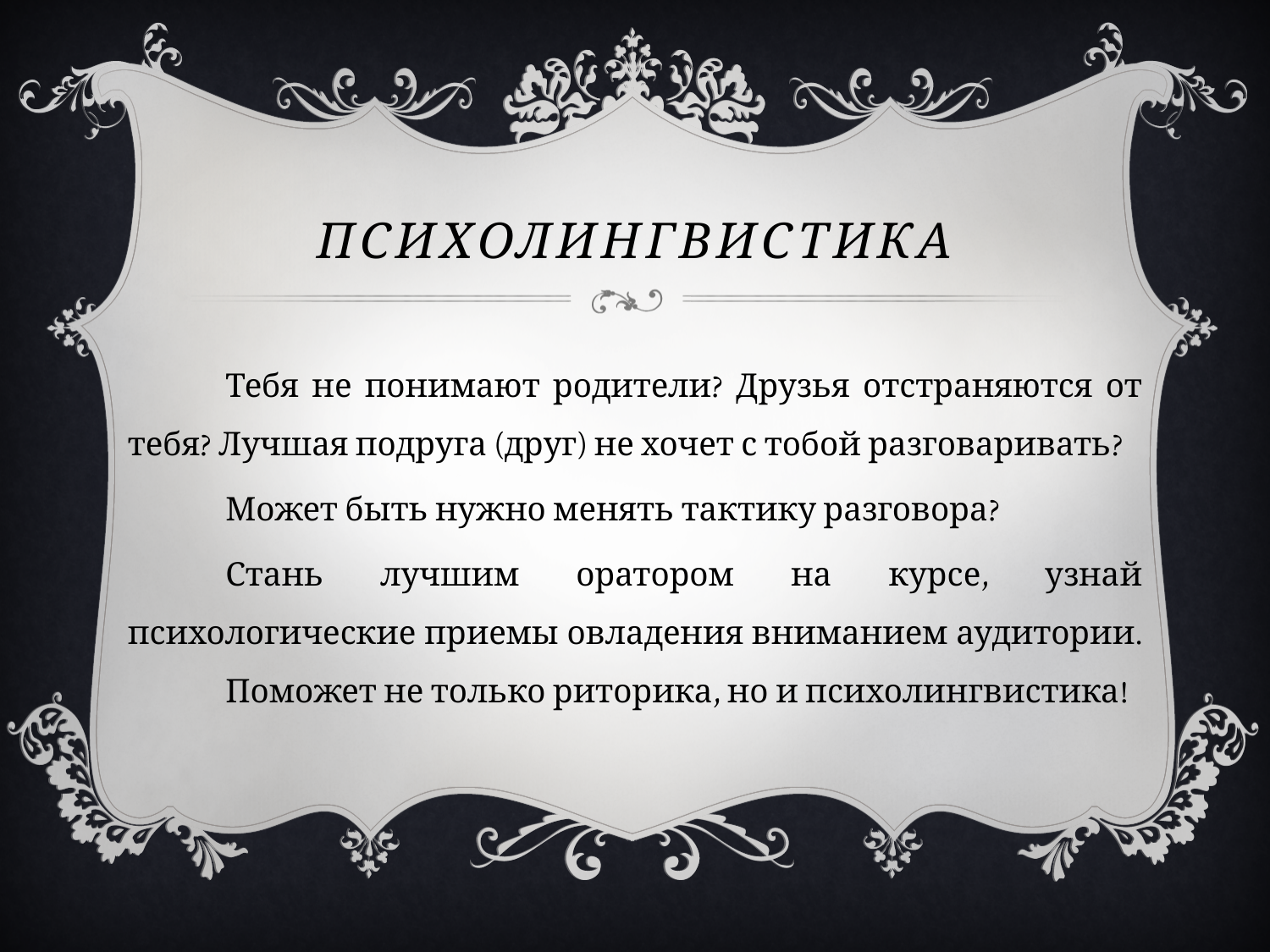

# психолингвистика
	Тебя не понимают родители? Друзья отстраняются от тебя? Лучшая подруга (друг) не хочет с тобой разговаривать?
	Может быть нужно менять тактику разговора?
	Стань лучшим оратором на курсе, узнай психологические приемы овладения вниманием аудитории. 	Поможет не только риторика, но и психолингвистика!